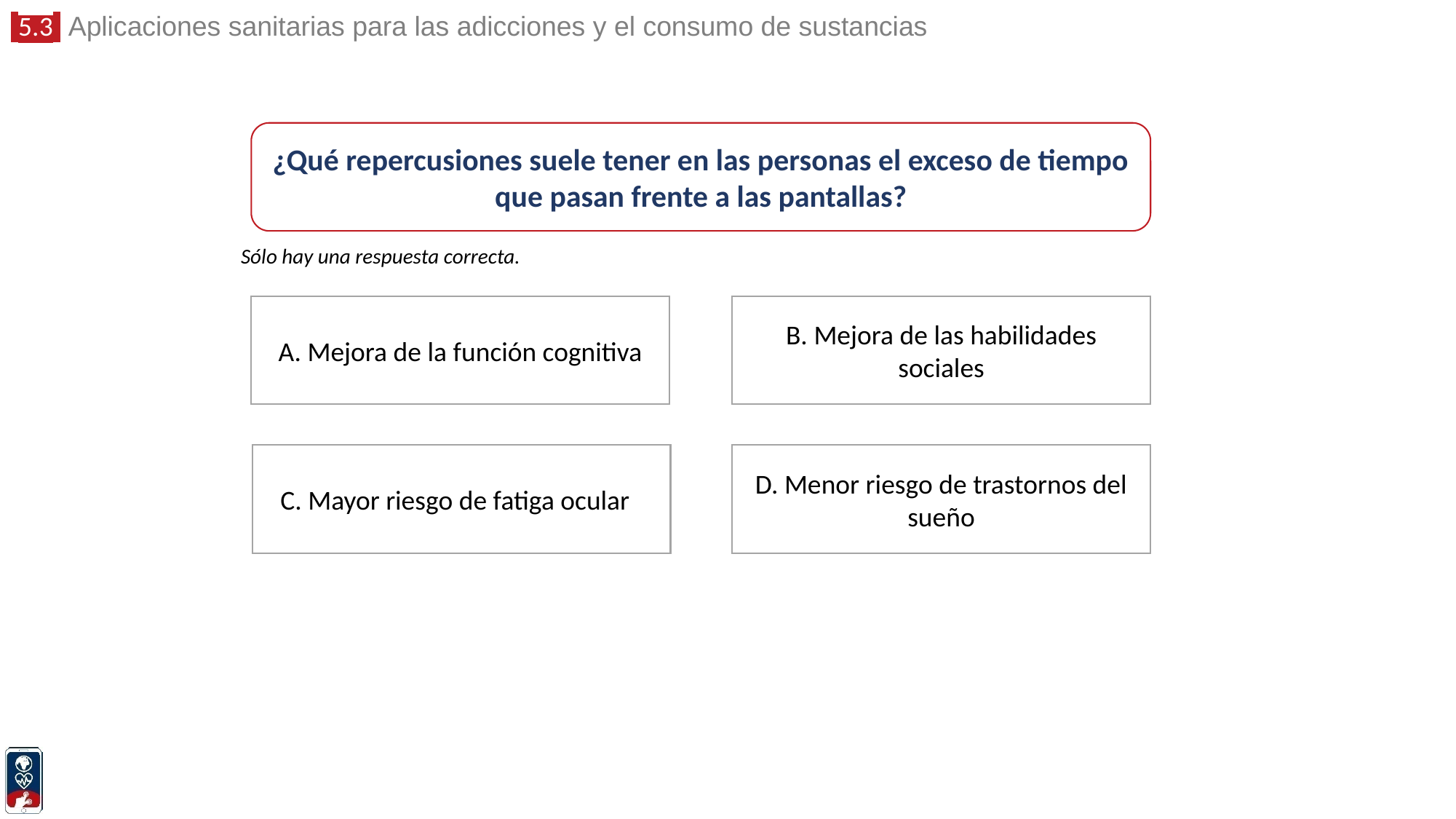

¿Qué repercusiones suele tener en las personas el exceso de tiempo que pasan frente a las pantallas?
Sólo hay una respuesta correcta.
B. Mejora de las habilidades sociales
A. Mejora de la función cognitiva
C. Mayor riesgo de fatiga ocular
D. Menor riesgo de trastornos del sueño